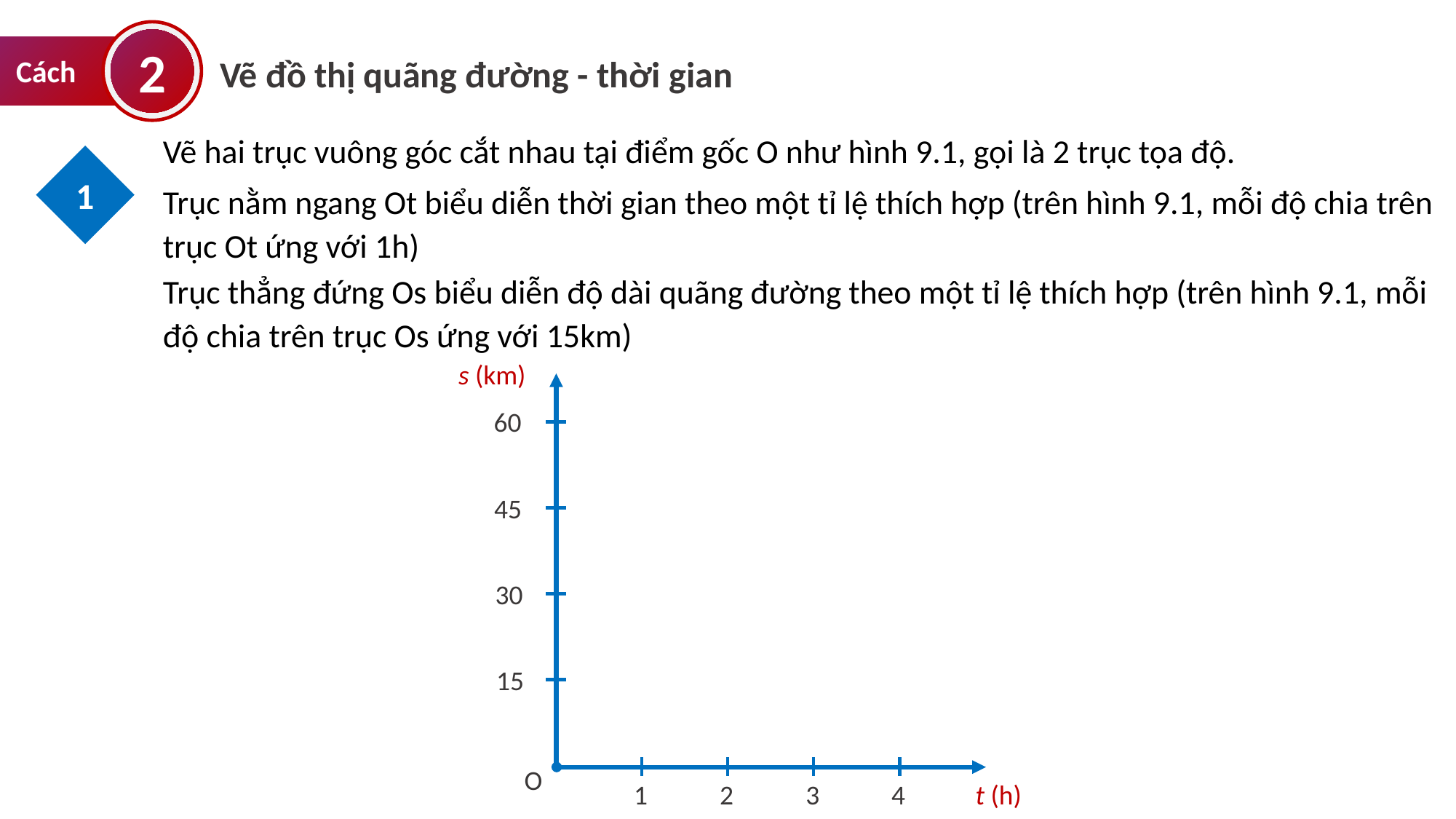

2

Cách
Vẽ đồ thị quãng đường - thời gian
Vẽ hai trục vuông góc cắt nhau tại điểm gốc O như hình 9.1, gọi là 2 trục tọa độ.
1
Trục nằm ngang Ot biểu diễn thời gian theo một tỉ lệ thích hợp (trên hình 9.1, mỗi độ chia trên trục Ot ứng với 1h)
Trục thẳng đứng Os biểu diễn độ dài quãng đường theo một tỉ lệ thích hợp (trên hình 9.1, mỗi độ chia trên trục Os ứng với 15km)
s (km)
60
45
30
15
O
1
2
3
4

t (h)